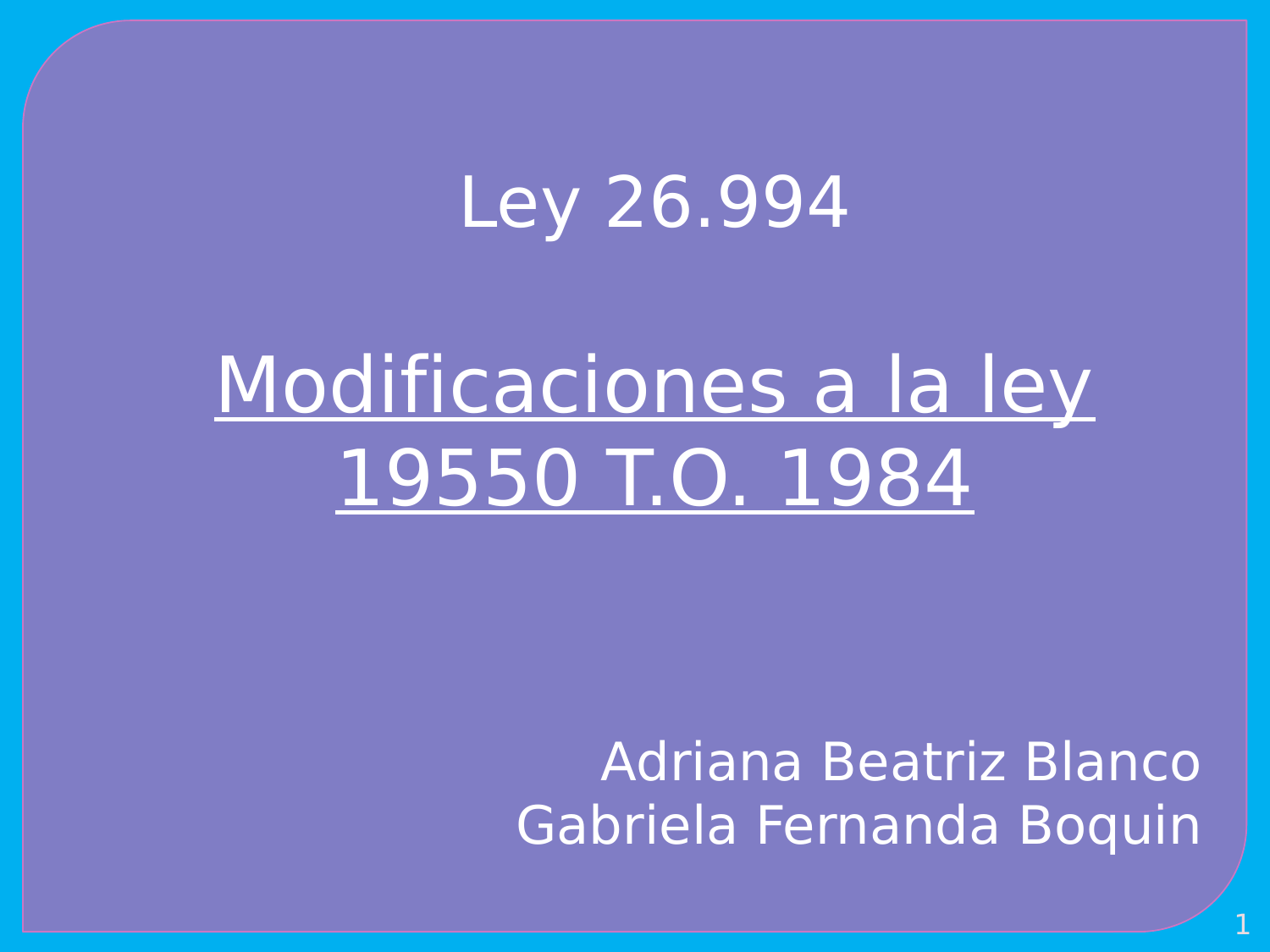

Ley 26.994

Modificaciones a la ley 19550 T.O. 1984

Adriana Beatriz Blanco
Gabriela Fernanda Boquin
1